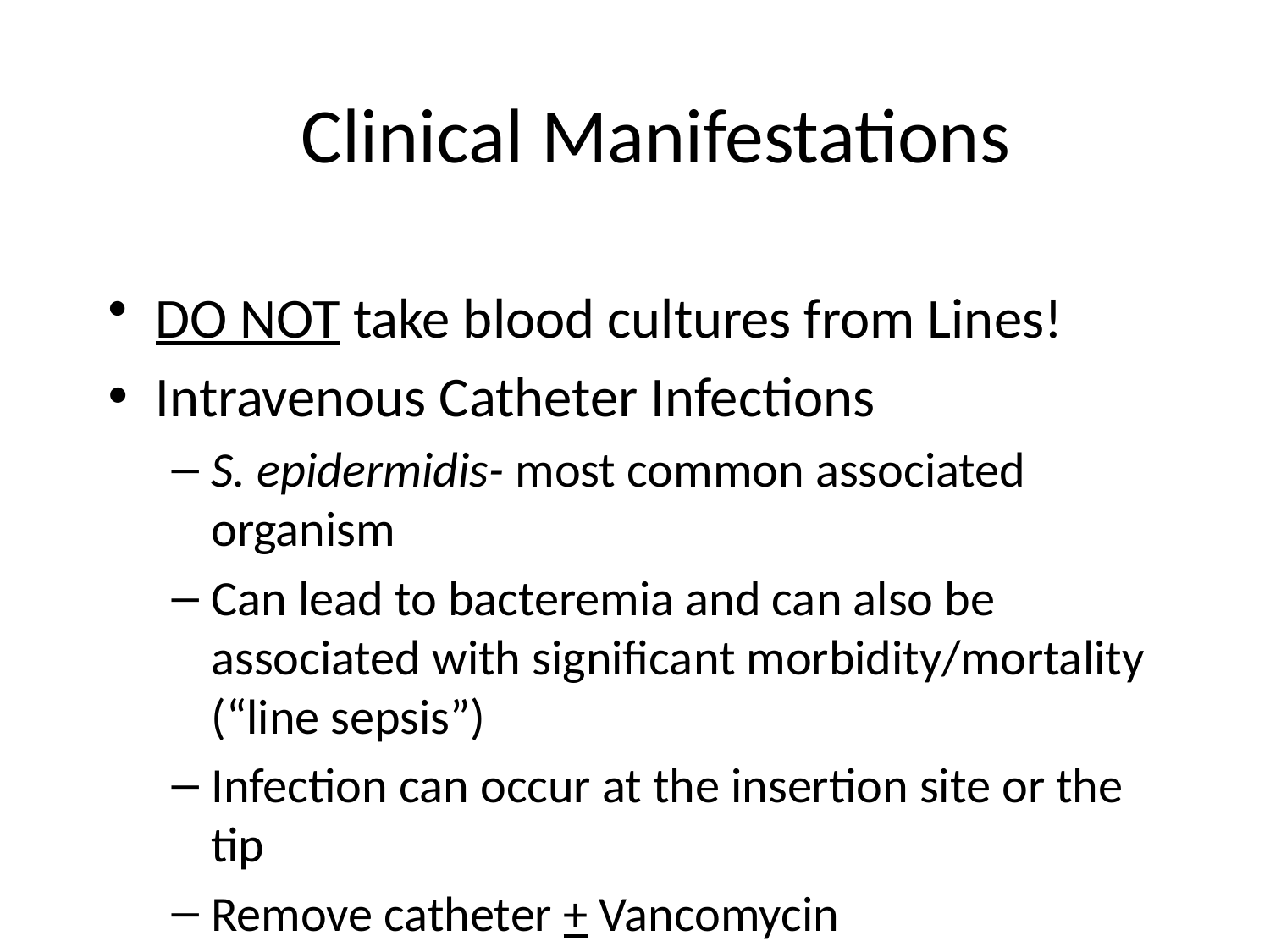

Clinical Manifestations
DO NOT take blood cultures from Lines!
Intravenous Catheter Infections
S. epidermidis- most common associated organism
Can lead to bacteremia and can also be associated with significant morbidity/mortality (“line sepsis”)
Infection can occur at the insertion site or the tip
Remove catheter + Vancomycin